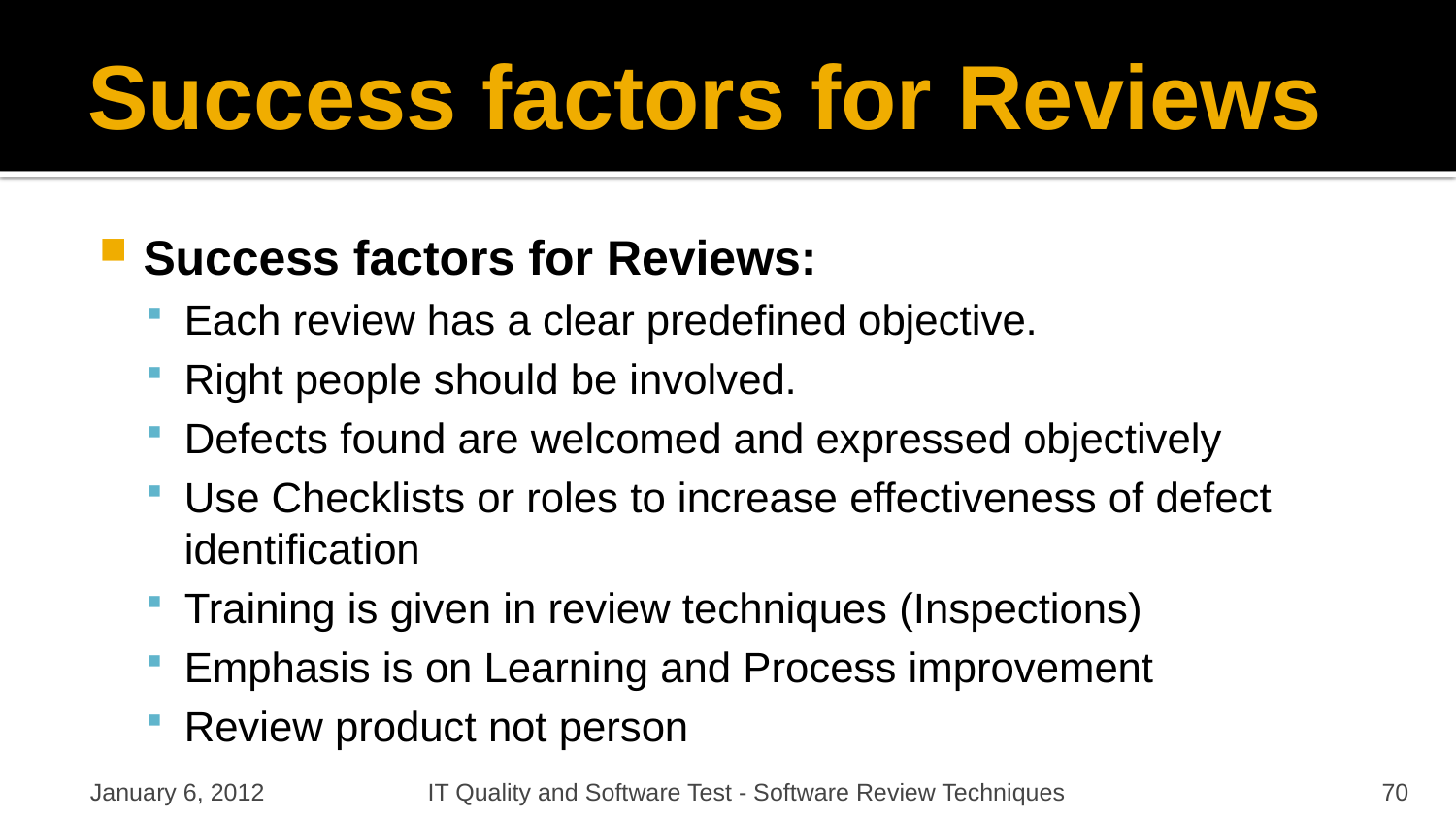

# Success factors for Reviews
Success factors for Reviews:
Each review has a clear predefined objective.
Right people should be involved.
Defects found are welcomed and expressed objectively
Use Checklists or roles to increase effectiveness of defect identification
Training is given in review techniques (Inspections)
Emphasis is on Learning and Process improvement
Review product not person
January 6, 2012
IT Quality and Software Test - Software Review Techniques
70